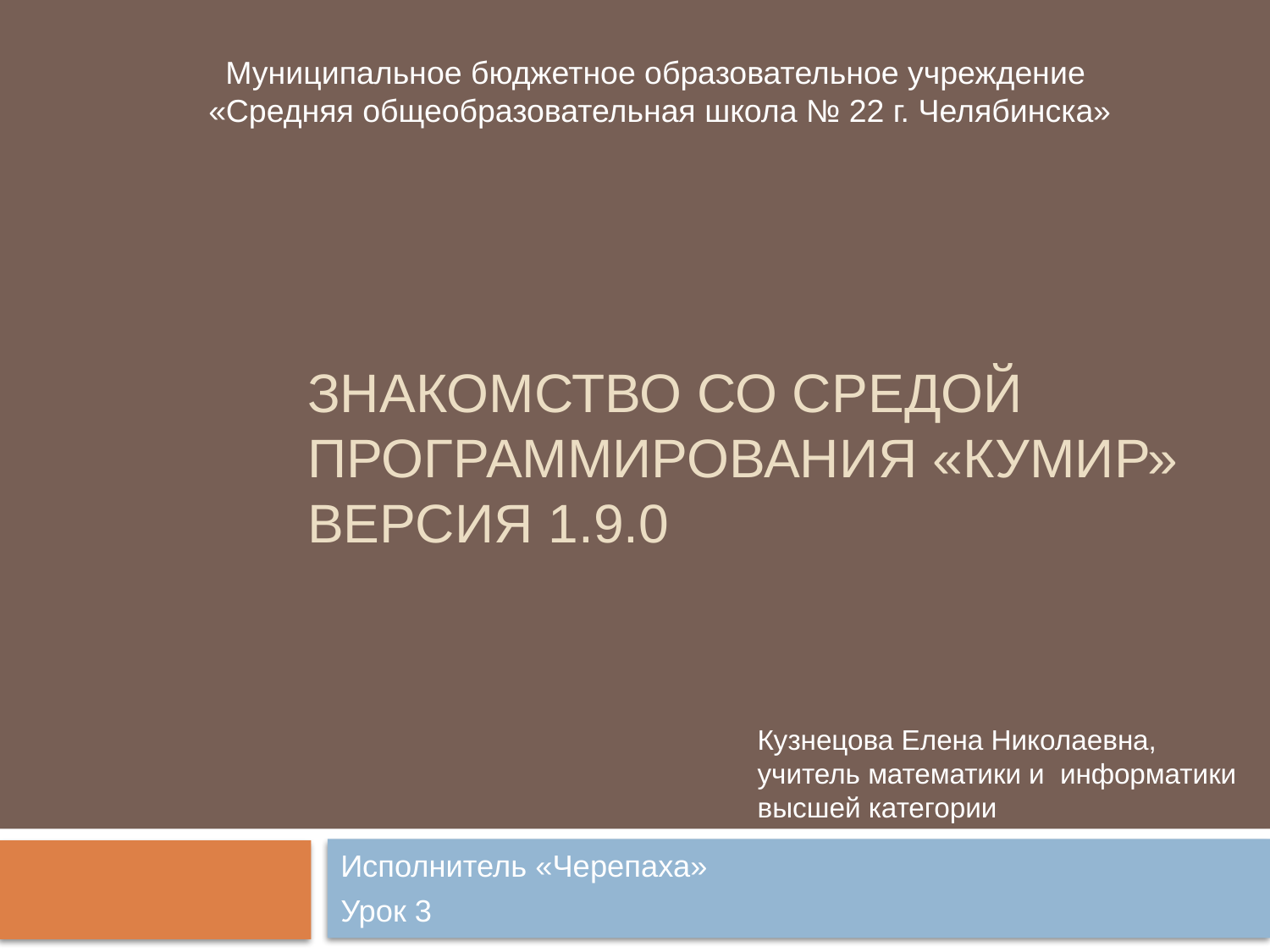

Муниципальное бюджетное образовательное учреждение
«Средняя общеобразовательная школа № 22 г. Челябинска»
# Знакомство со средой программирования «КуМир» Версия 1.9.0
Кузнецова Елена Николаевна,
учитель математики и  информатики высшей категории
Исполнитель «Черепаха»
Урок 3